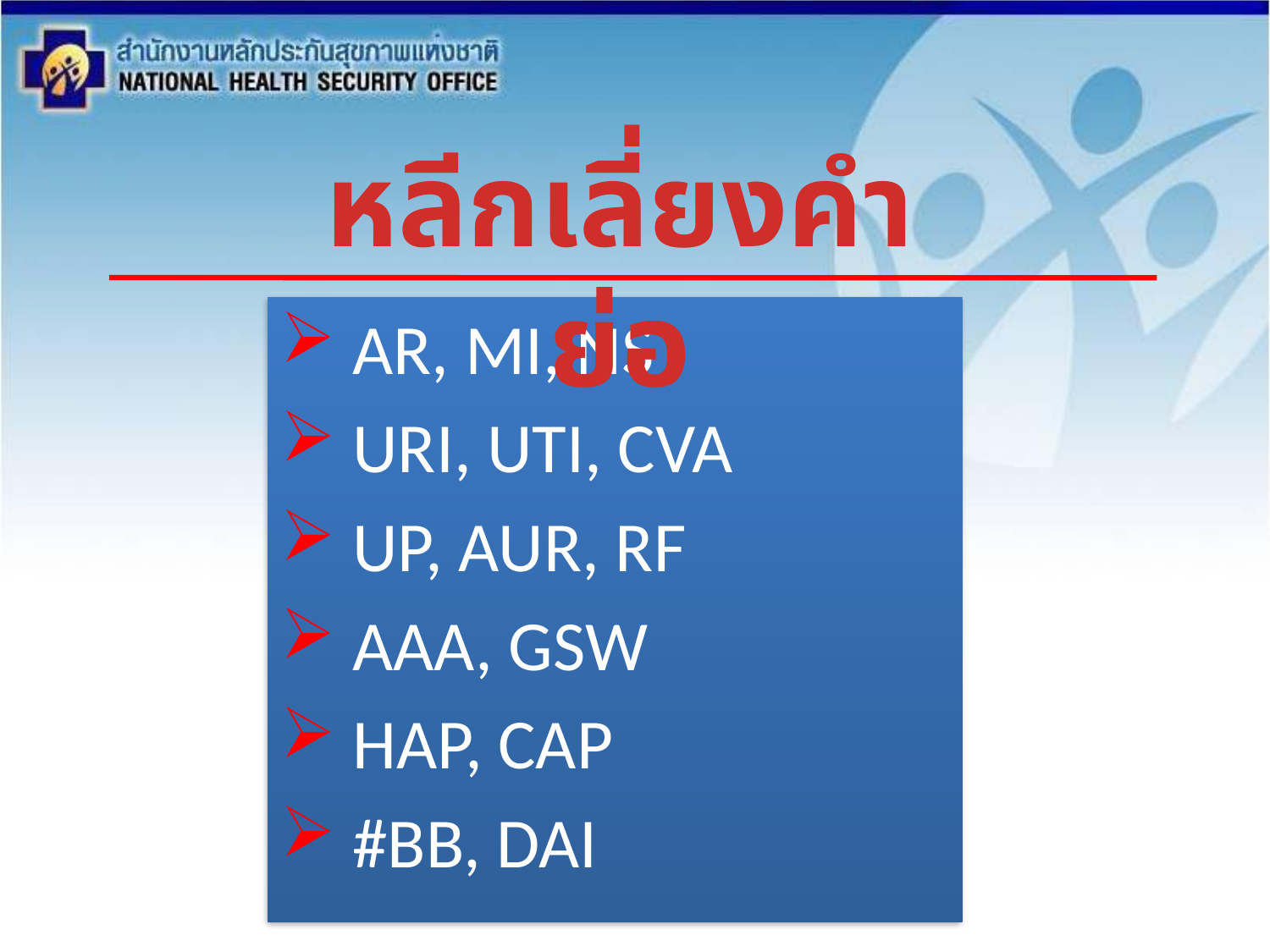

หลีกเลี่ยงคำย่อ

 AR, MI, NS
 URI, UTI, CVA
 UP, AUR, RF
 AAA, GSW
 HAP, CAP
 #BB, DAI